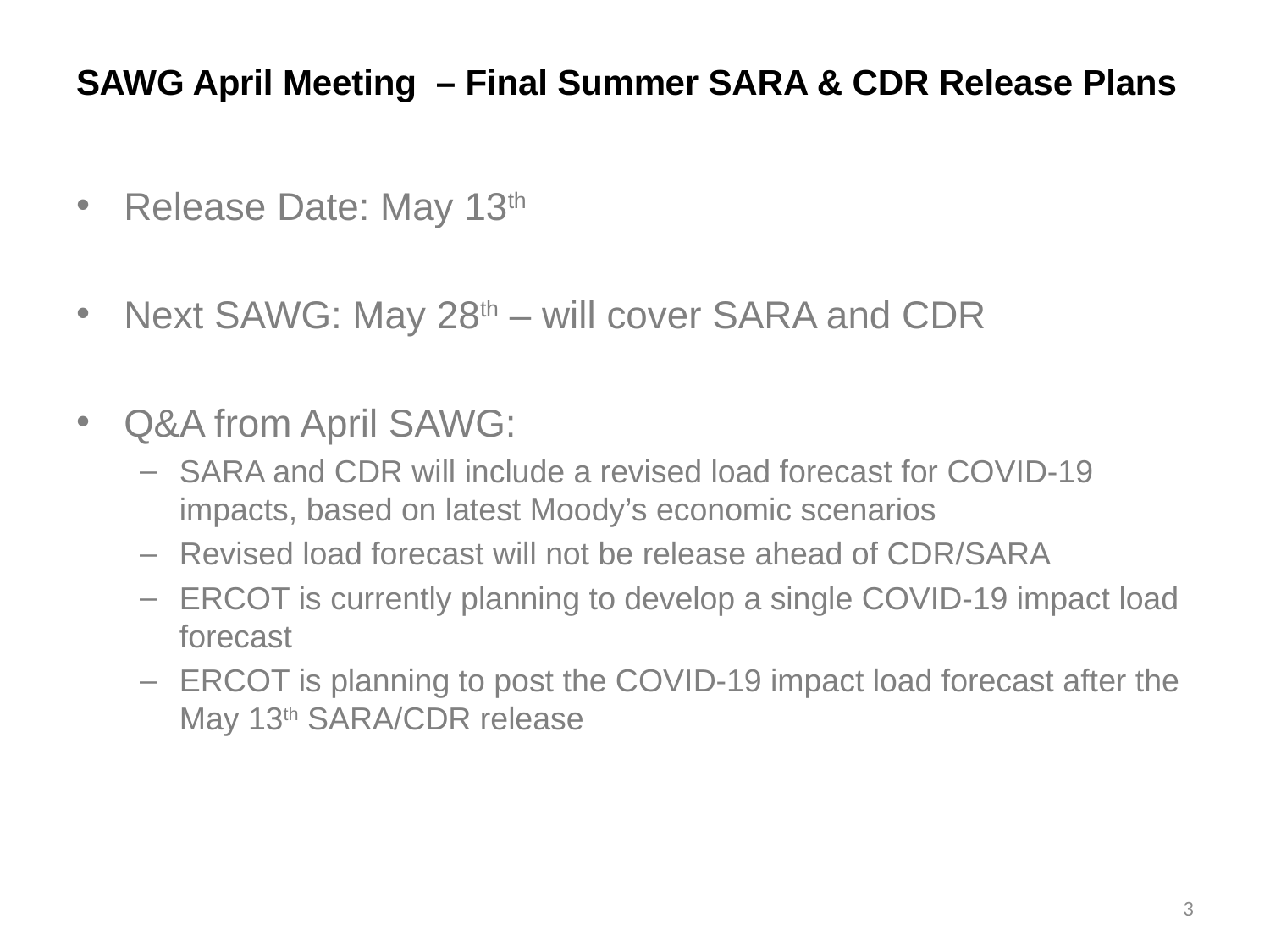

# SAWG April Meeting  – Final Summer SARA & CDR Release Plans

Release Date: May 13th

Next SAWG: May 28th – will cover SARA and CDR

Q&A from April SAWG:
SARA and CDR will include a revised load forecast for COVID-19 impacts, based on latest Moody’s economic scenarios
Revised load forecast will not be release ahead of CDR/SARA
ERCOT is currently planning to develop a single COVID-19 impact load forecast
ERCOT is planning to post the COVID-19 impact load forecast after the May 13th SARA/CDR release

3